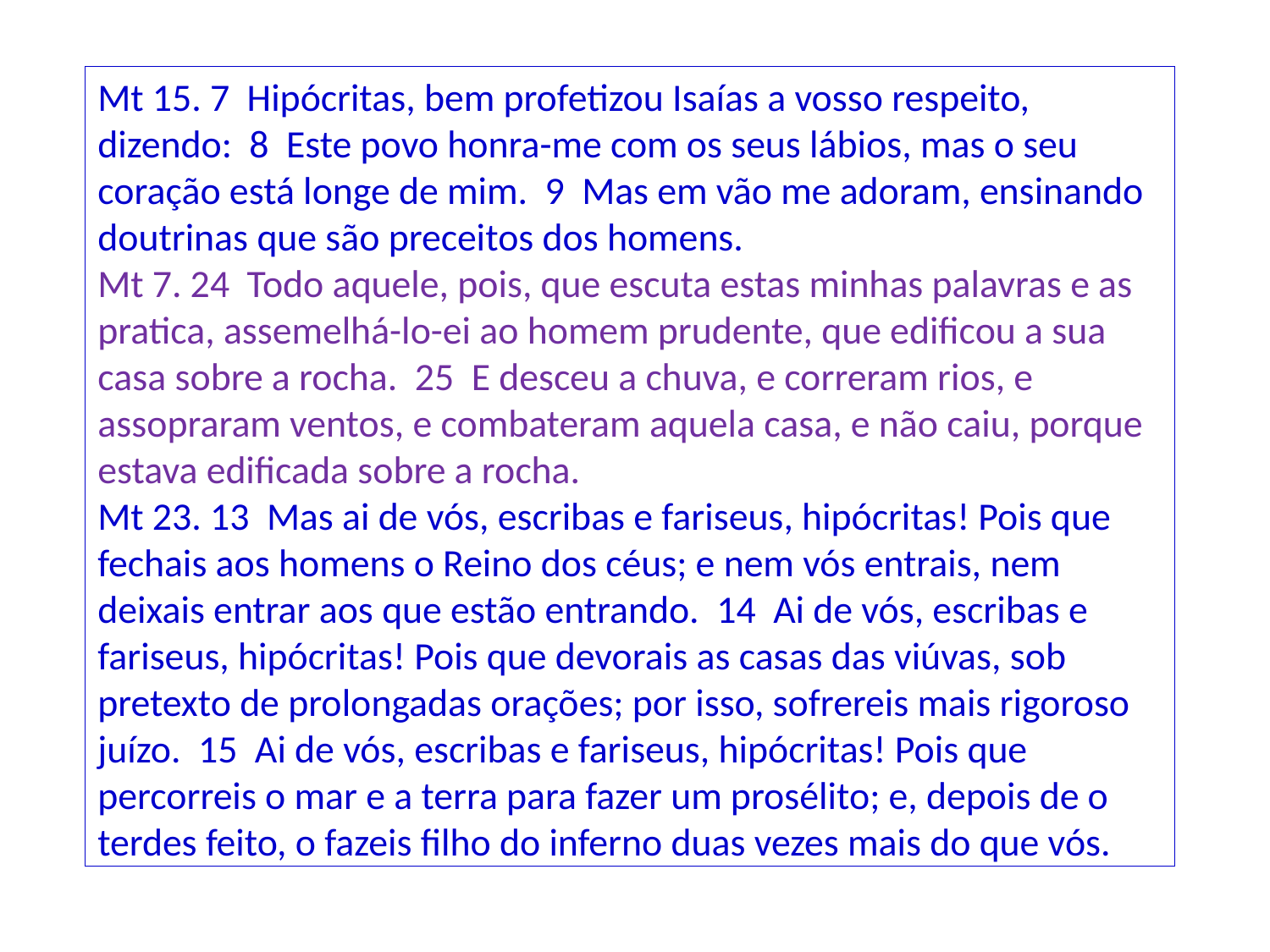

Mt 15. 7  Hipócritas, bem profetizou Isaías a vosso respeito, dizendo:  8  Este povo honra-me com os seus lábios, mas o seu coração está longe de mim.  9  Mas em vão me adoram, ensinando doutrinas que são preceitos dos homens.
Mt 7. 24  Todo aquele, pois, que escuta estas minhas palavras e as pratica, assemelhá-lo-ei ao homem prudente, que edificou a sua casa sobre a rocha.  25  E desceu a chuva, e correram rios, e assopraram ventos, e combateram aquela casa, e não caiu, porque estava edificada sobre a rocha.
Mt 23. 13  Mas ai de vós, escribas e fariseus, hipócritas! Pois que fechais aos homens o Reino dos céus; e nem vós entrais, nem deixais entrar aos que estão entrando.  14  Ai de vós, escribas e fariseus, hipócritas! Pois que devorais as casas das viúvas, sob pretexto de prolongadas orações; por isso, sofrereis mais rigoroso juízo.  15  Ai de vós, escribas e fariseus, hipócritas! Pois que percorreis o mar e a terra para fazer um prosélito; e, depois de o terdes feito, o fazeis filho do inferno duas vezes mais do que vós.